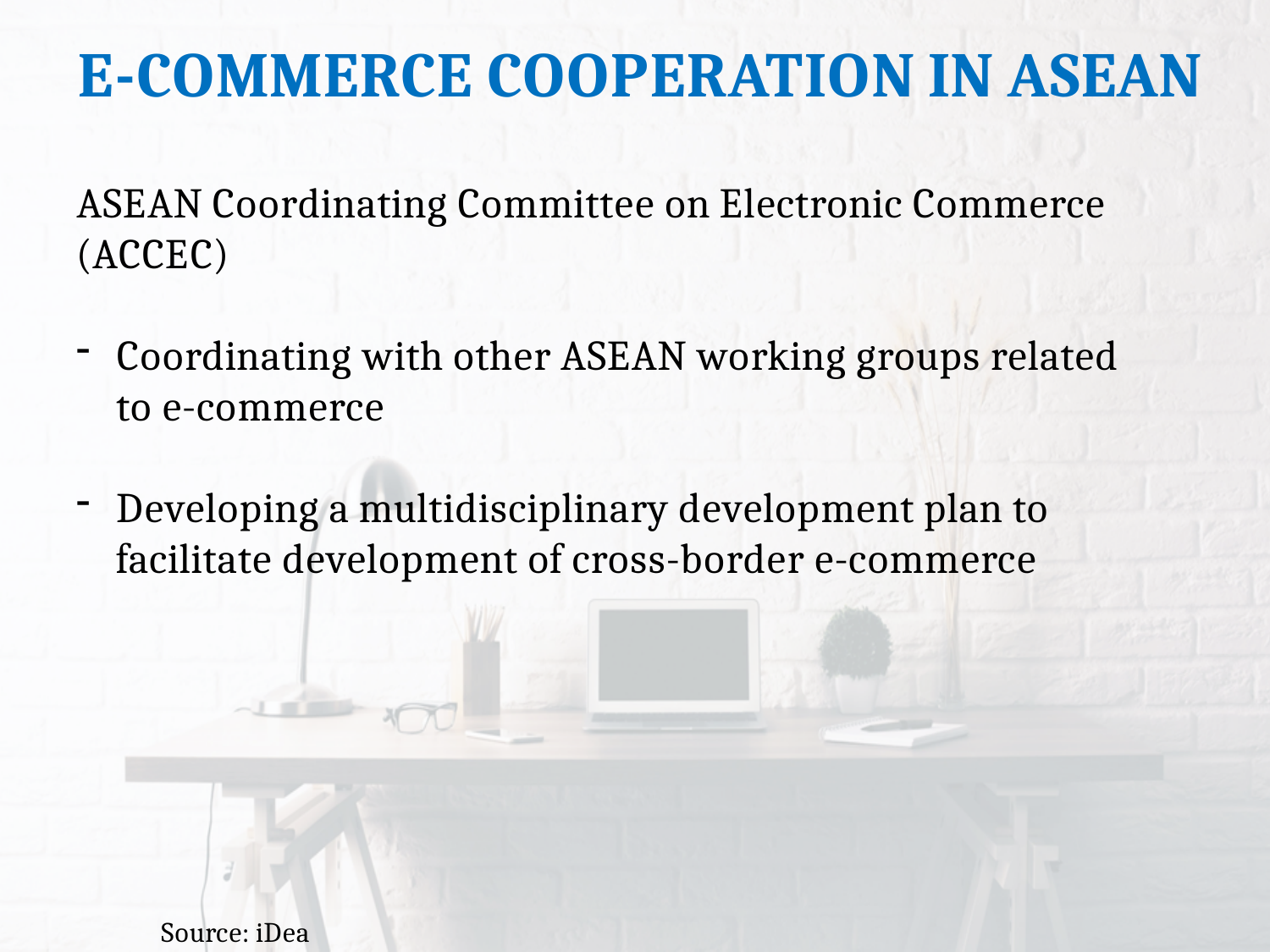

E-COMMERCE COOPERATION IN ASEAN
ASEAN Coordinating Committee on Electronic Commerce (ACCEC)

Coordinating with other ASEAN working groups related to e-commerce

Developing a multidisciplinary development plan to facilitate development of cross-border e-commerce
Source: iDea